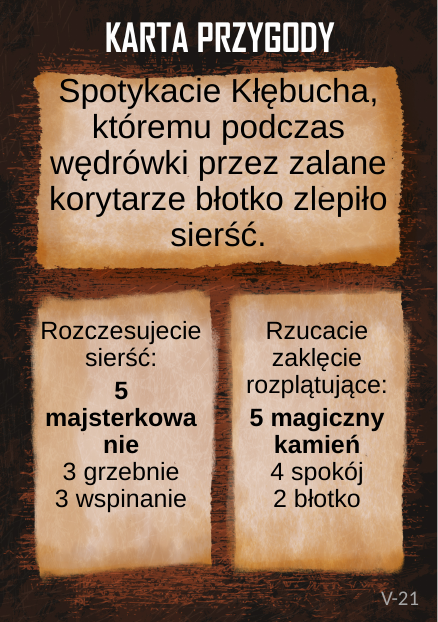

# Spotykacie Kłębucha, któremu podczas wędrówki przez zalane korytarze błotko zlepiło sierść.
Rozczesujecie sierść:
5 majsterkowanie
3 grzebnie
3 wspinanie
Rzucacie zaklęcie rozplątujące:
5 magiczny kamień
4 spokój
2 błotko
V-21